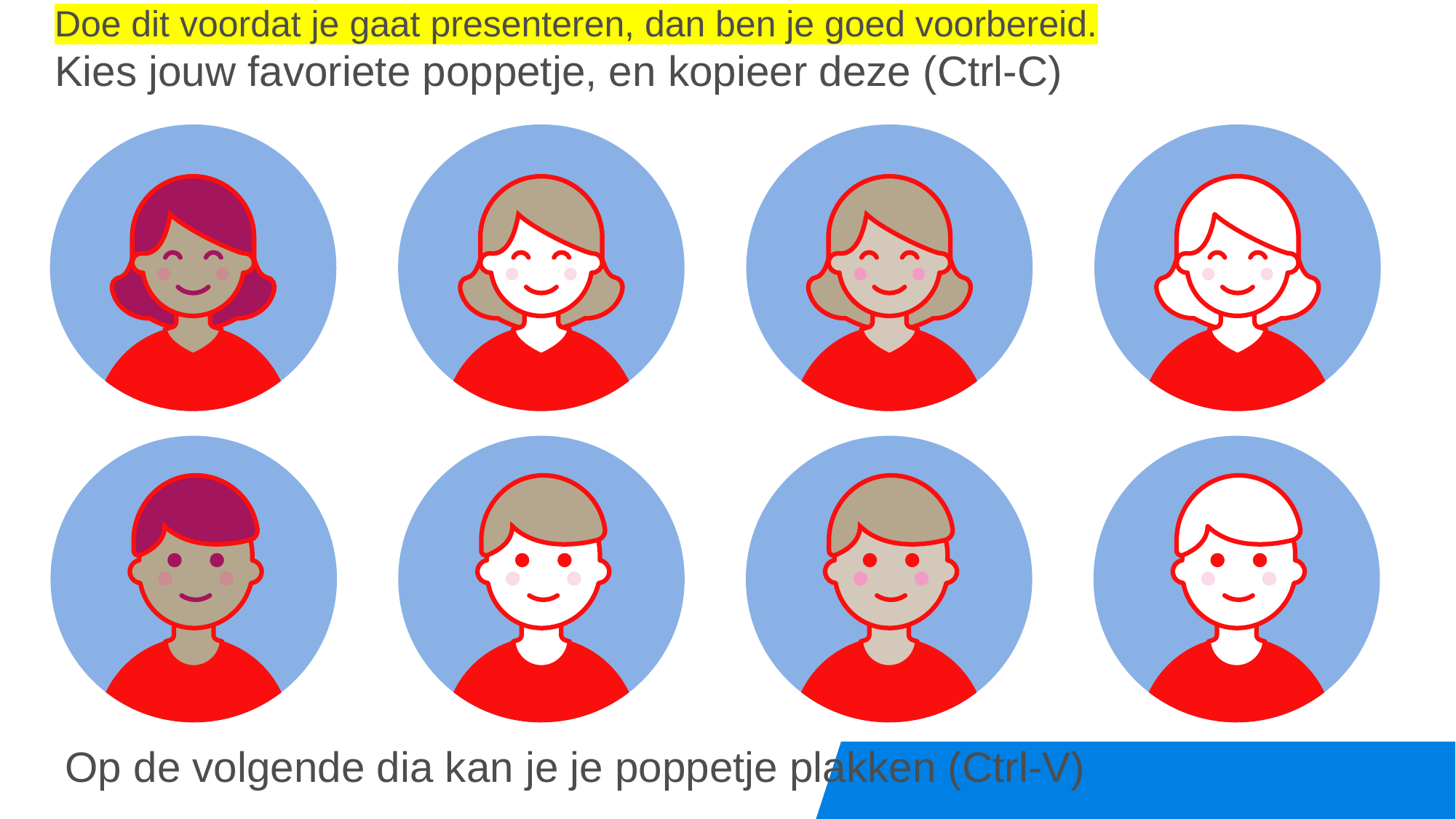

Doe dit voordat je gaat presenteren, dan ben je goed voorbereid.
Kies jouw favoriete poppetje, en kopieer deze (Ctrl-C)

Op de volgende dia kan je je poppetje plakken (Ctrl-V)